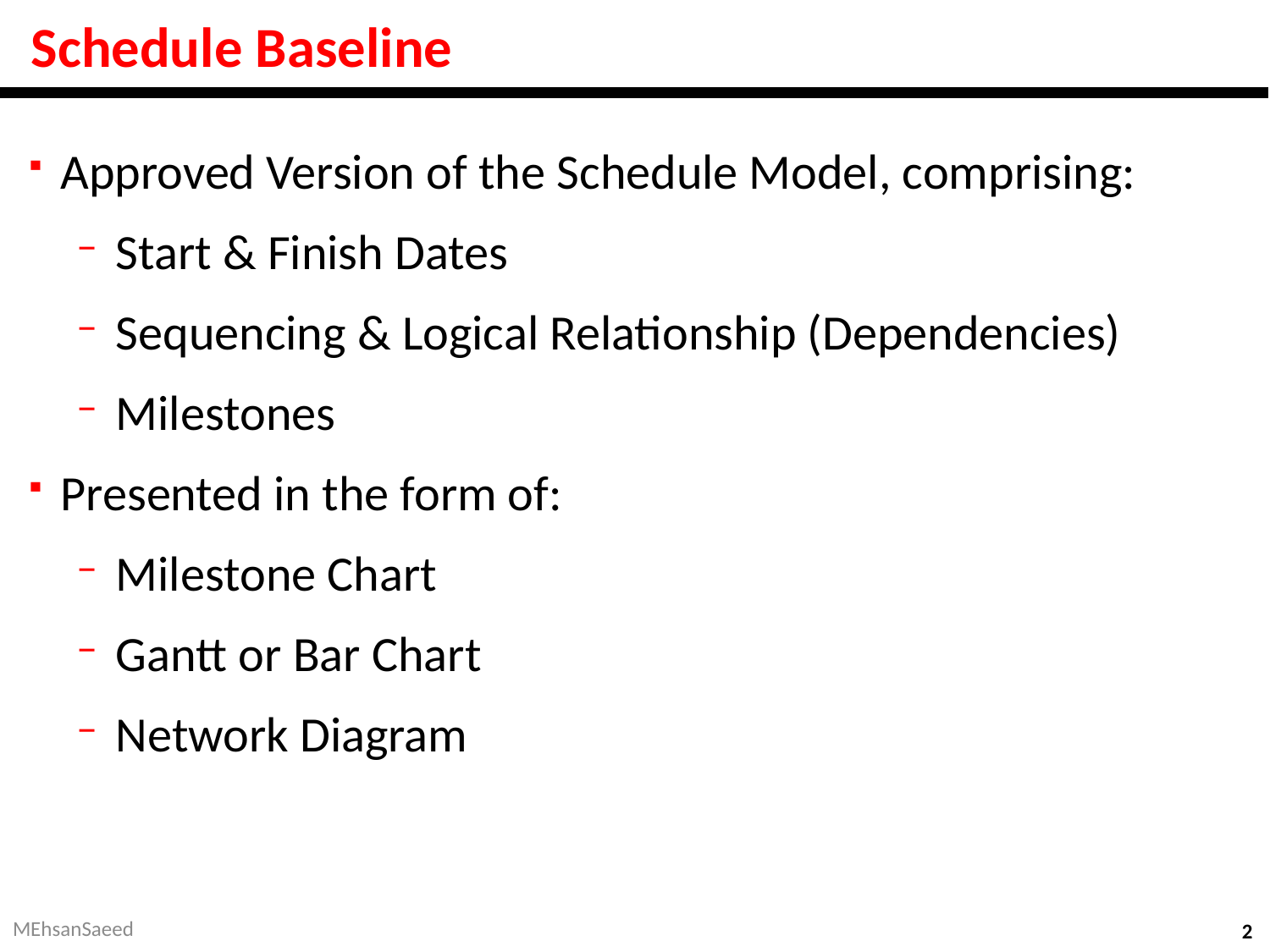

# Schedule Baseline
Approved Version of the Schedule Model, comprising:
Start & Finish Dates
Sequencing & Logical Relationship (Dependencies)
Milestones
Presented in the form of:
Milestone Chart
Gantt or Bar Chart
Network Diagram
MEhsanSaeed
2